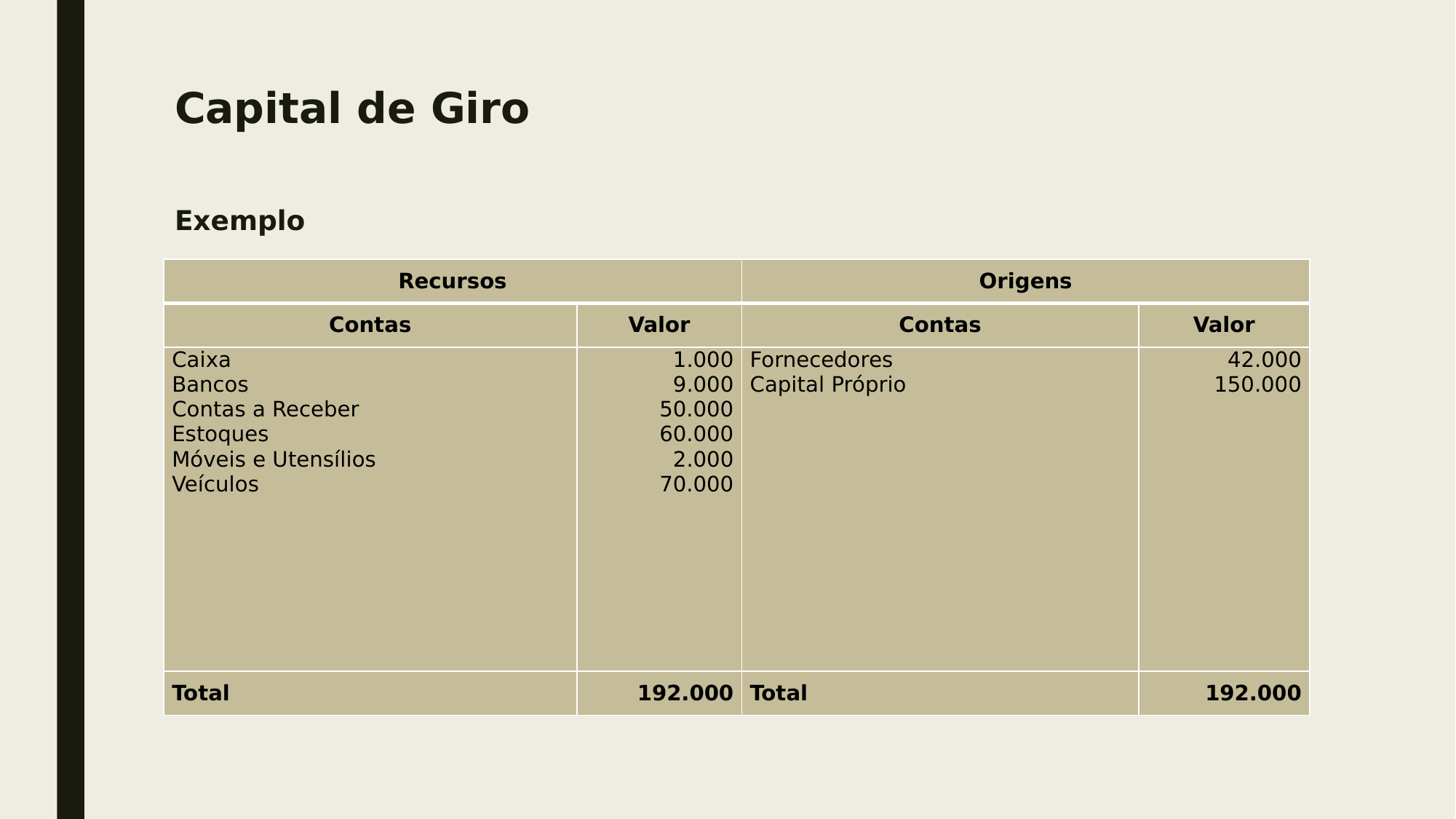

# Capital de Giro
Exemplo
| Recursos |  | Origens |  |
| --- | --- | --- | --- |
| Contas | Valor | Contas | Valor |
| Caixa Bancos Contas a Receber Estoques Móveis e Utensílios Veículos | 1.000 9.000 50.000 60.000 2.000 70.000 | Fornecedores Capital Próprio | 42.000 150.000 |
| Total | 192.000 | Total | 192.000 |